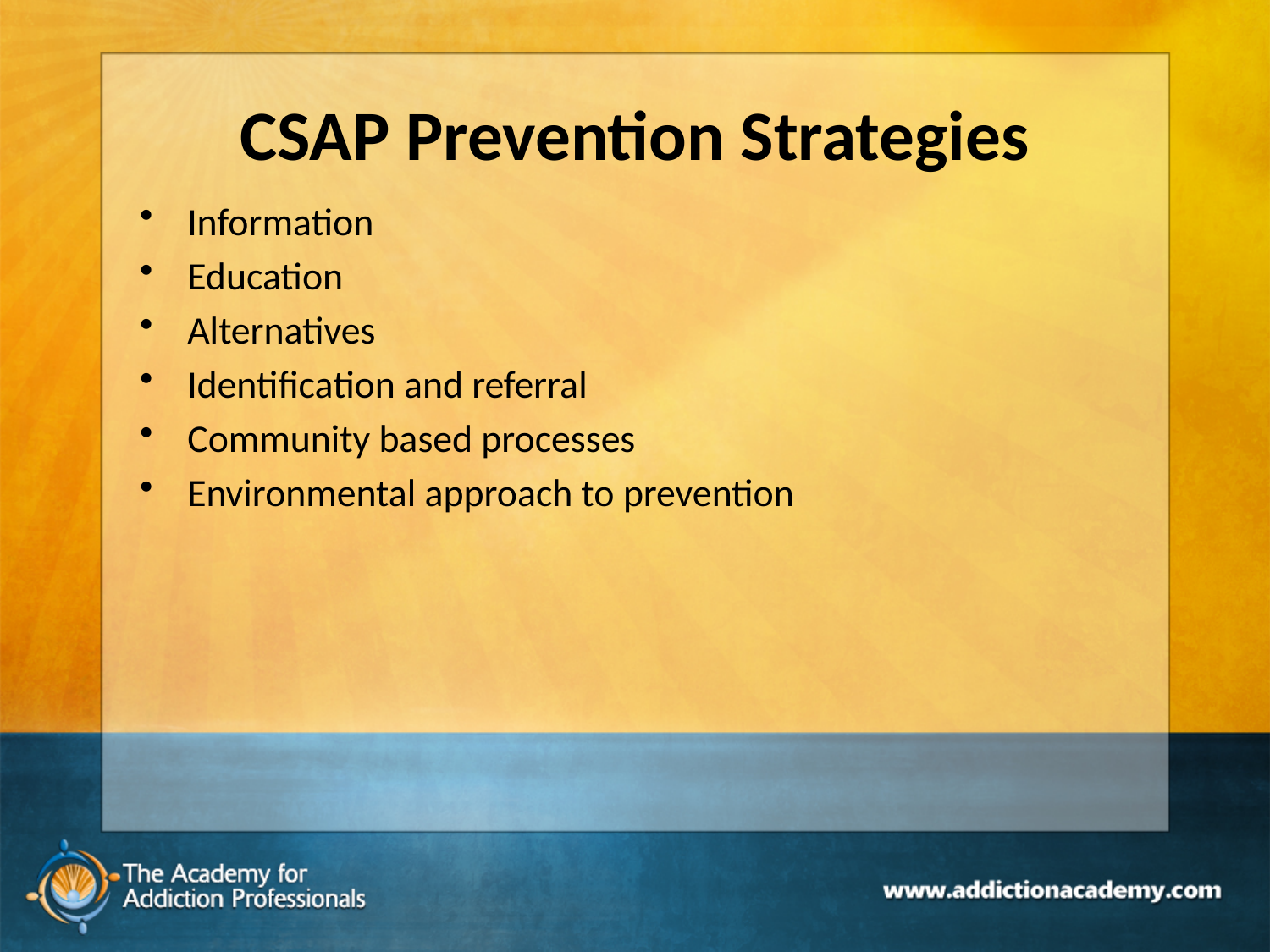

# CSAP Prevention Strategies
Information
Education
Alternatives
Identification and referral
Community based processes
Environmental approach to prevention